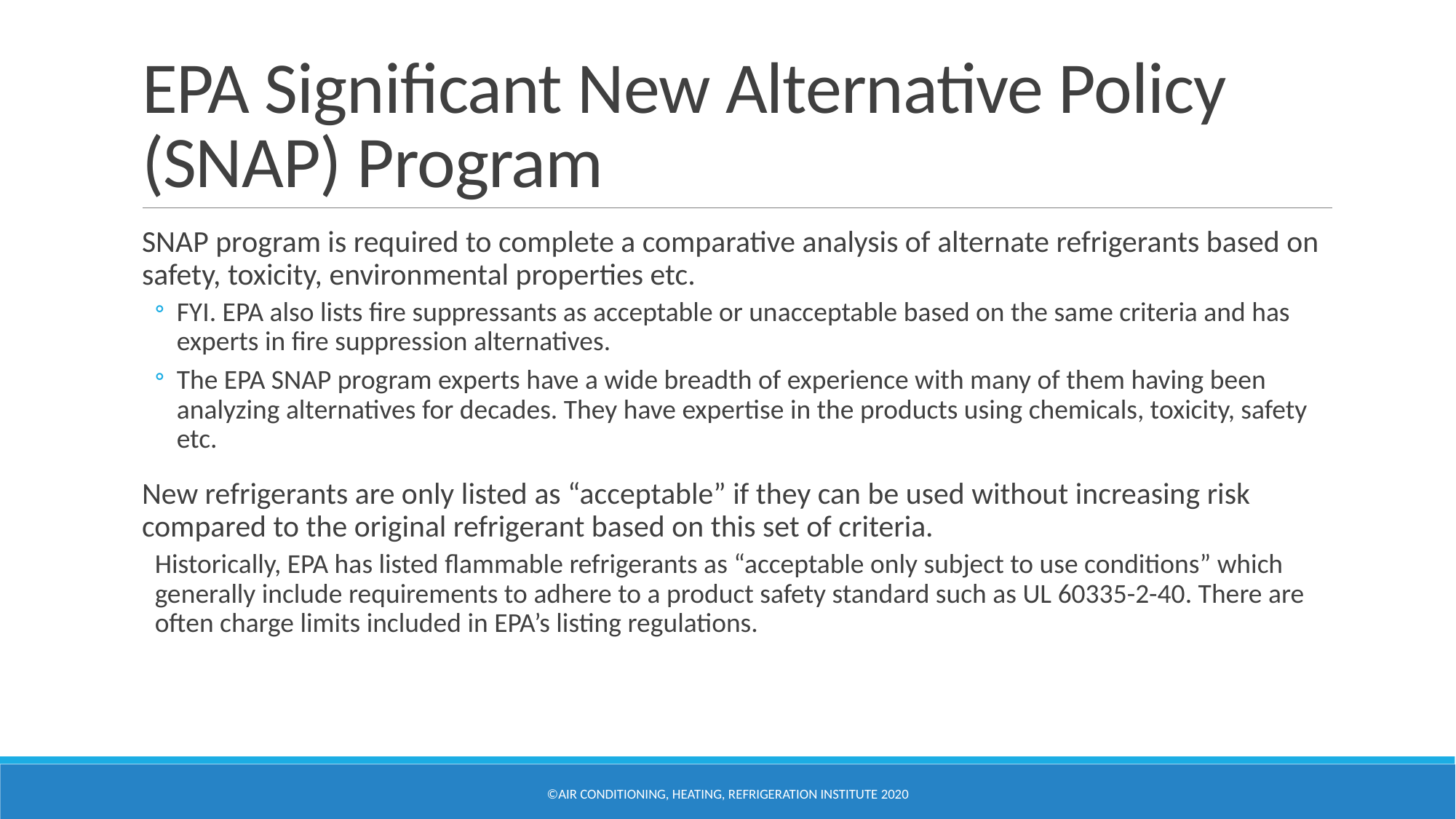

# EPA Significant New Alternative Policy (SNAP) Program
SNAP program is required to complete a comparative analysis of alternate refrigerants based on safety, toxicity, environmental properties etc.
FYI. EPA also lists fire suppressants as acceptable or unacceptable based on the same criteria and has experts in fire suppression alternatives.
The EPA SNAP program experts have a wide breadth of experience with many of them having been analyzing alternatives for decades. They have expertise in the products using chemicals, toxicity, safety etc.
New refrigerants are only listed as “acceptable” if they can be used without increasing risk compared to the original refrigerant based on this set of criteria.
Historically, EPA has listed flammable refrigerants as “acceptable only subject to use conditions” which generally include requirements to adhere to a product safety standard such as UL 60335-2-40. There are often charge limits included in EPA’s listing regulations.

©Air Conditioning, Heating, Refrigeration Institute 2020